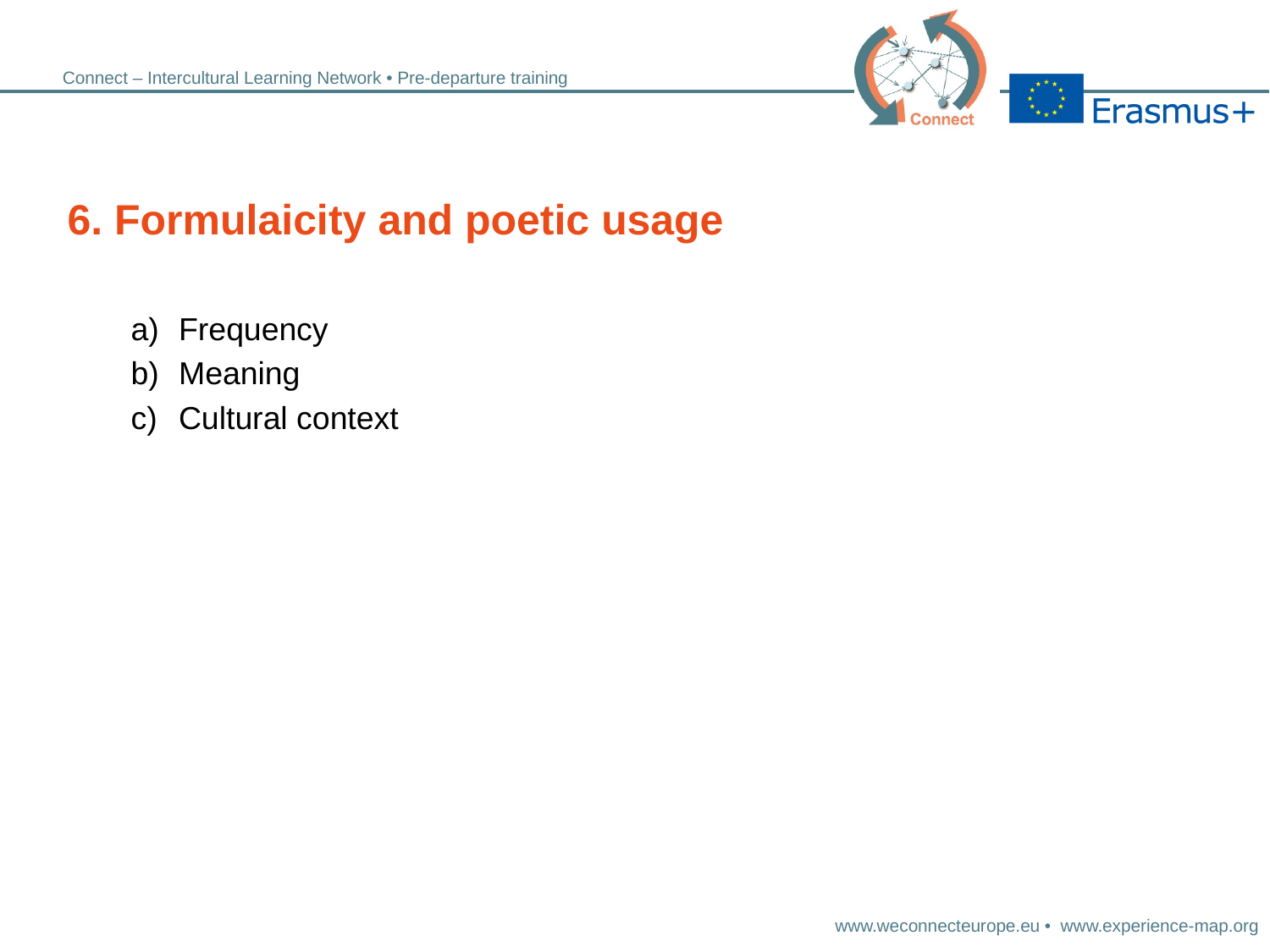

6. Formulaicity and poetic usage

Frequency
Meaning
Cultural context